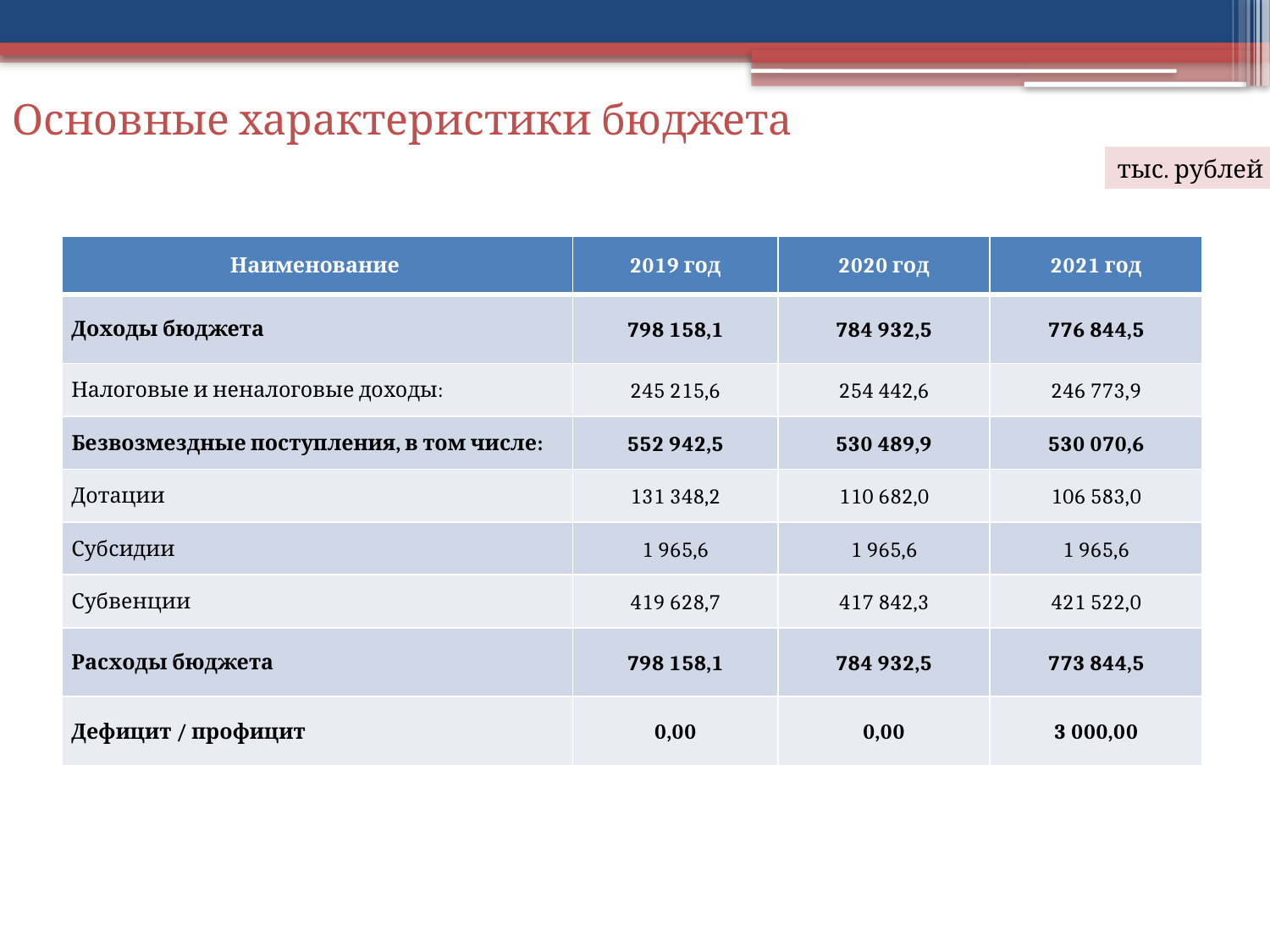

# Основные характеристики бюджета
тыс. рублей
| Наименование | 2019 год | 2020 год | 2021 год |
| --- | --- | --- | --- |
| Доходы бюджета | 798 158,1 | 784 932,5 | 776 844,5 |
| Налоговые и неналоговые доходы: | 245 215,6 | 254 442,6 | 246 773,9 |
| Безвозмездные поступления, в том числе: | 552 942,5 | 530 489,9 | 530 070,6 |
| Дотации | 131 348,2 | 110 682,0 | 106 583,0 |
| Субсидии | 1 965,6 | 1 965,6 | 1 965,6 |
| Субвенции | 419 628,7 | 417 842,3 | 421 522,0 |
| Расходы бюджета | 798 158,1 | 784 932,5 | 773 844,5 |
| Дефицит / профицит | 0,00 | 0,00 | 3 000,00 |